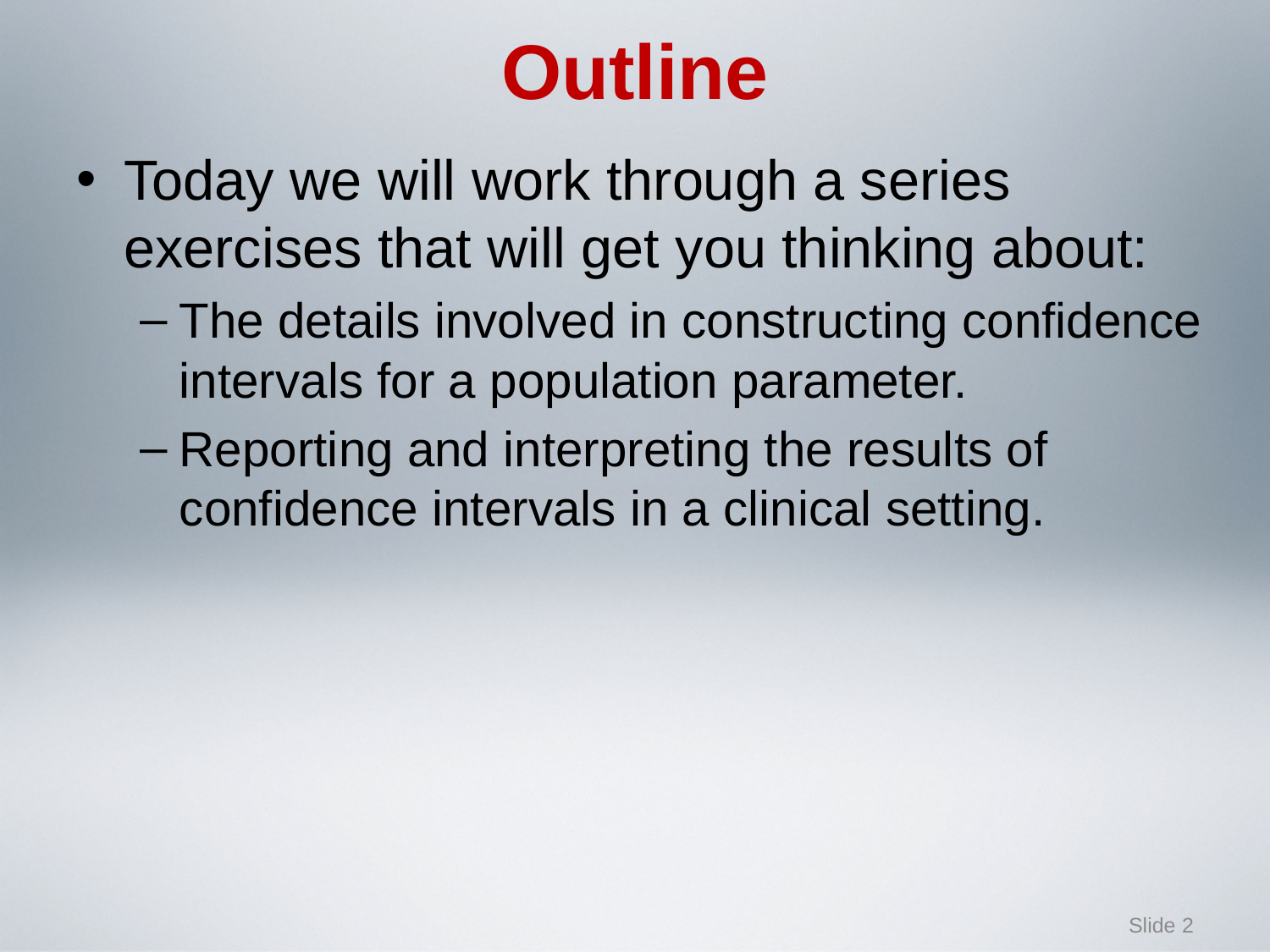

# Outline
Today we will work through a series exercises that will get you thinking about:
The details involved in constructing confidence intervals for a population parameter.
Reporting and interpreting the results of confidence intervals in a clinical setting.

Slide 2